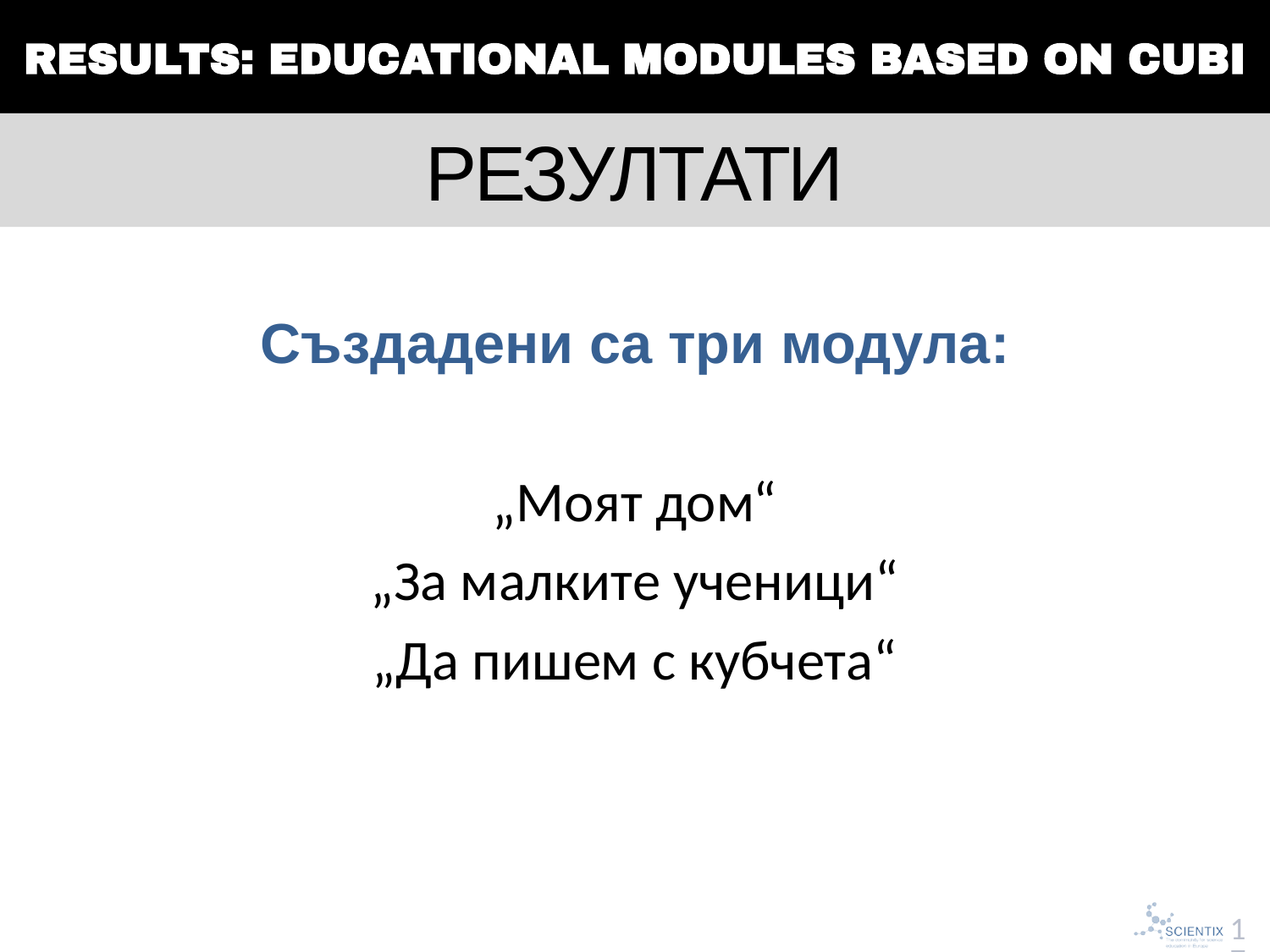

ResultS: educational MODULES based on cubi
# Резултати
Създадени са три модула:

„Моят дом“
„За малките ученици“
„Да пишем с кубчета“
17